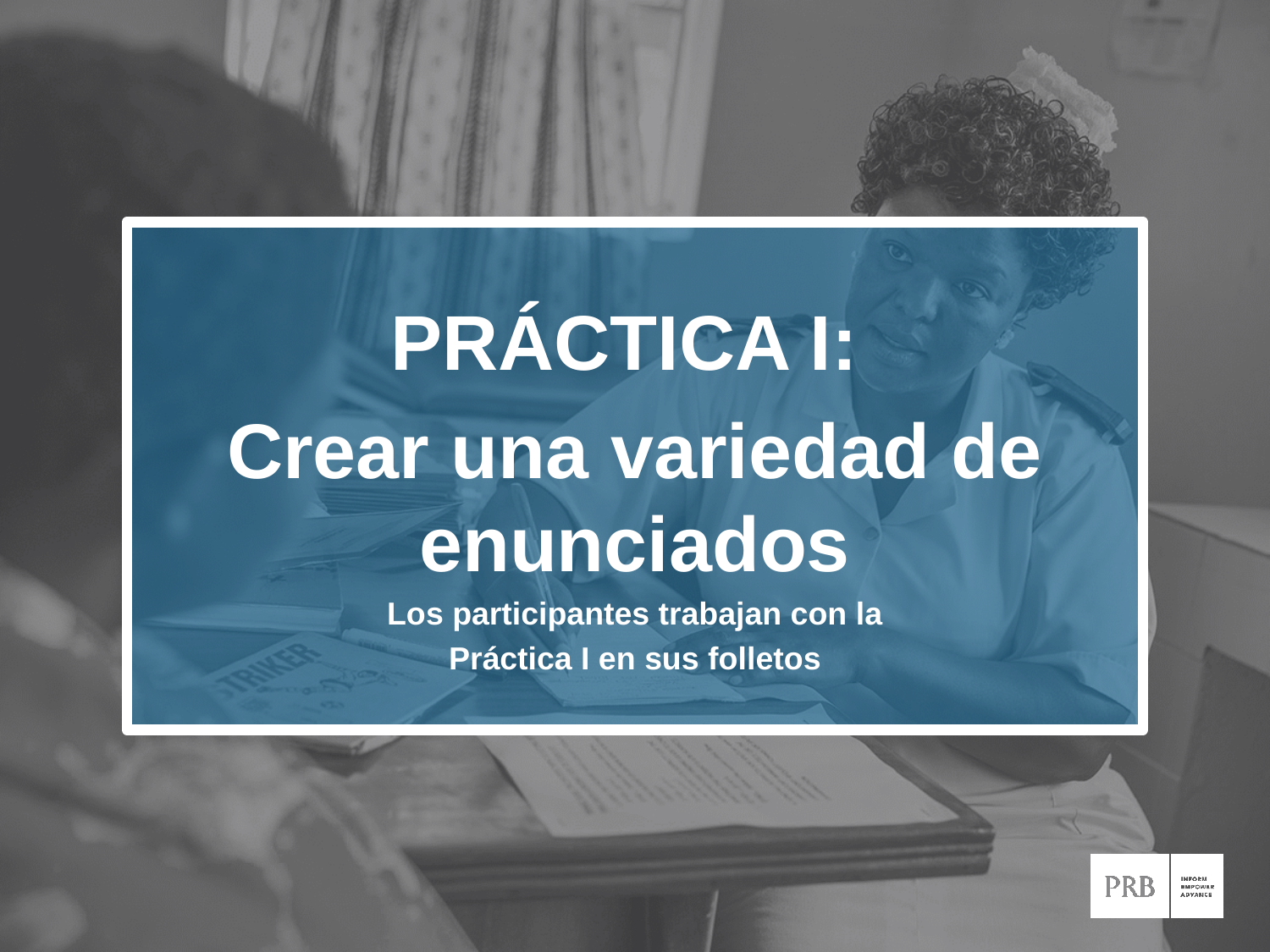

PRÁCTICA I:
Crear una variedad de enunciados
Los participantes trabajan con la
Práctica I en sus folletos